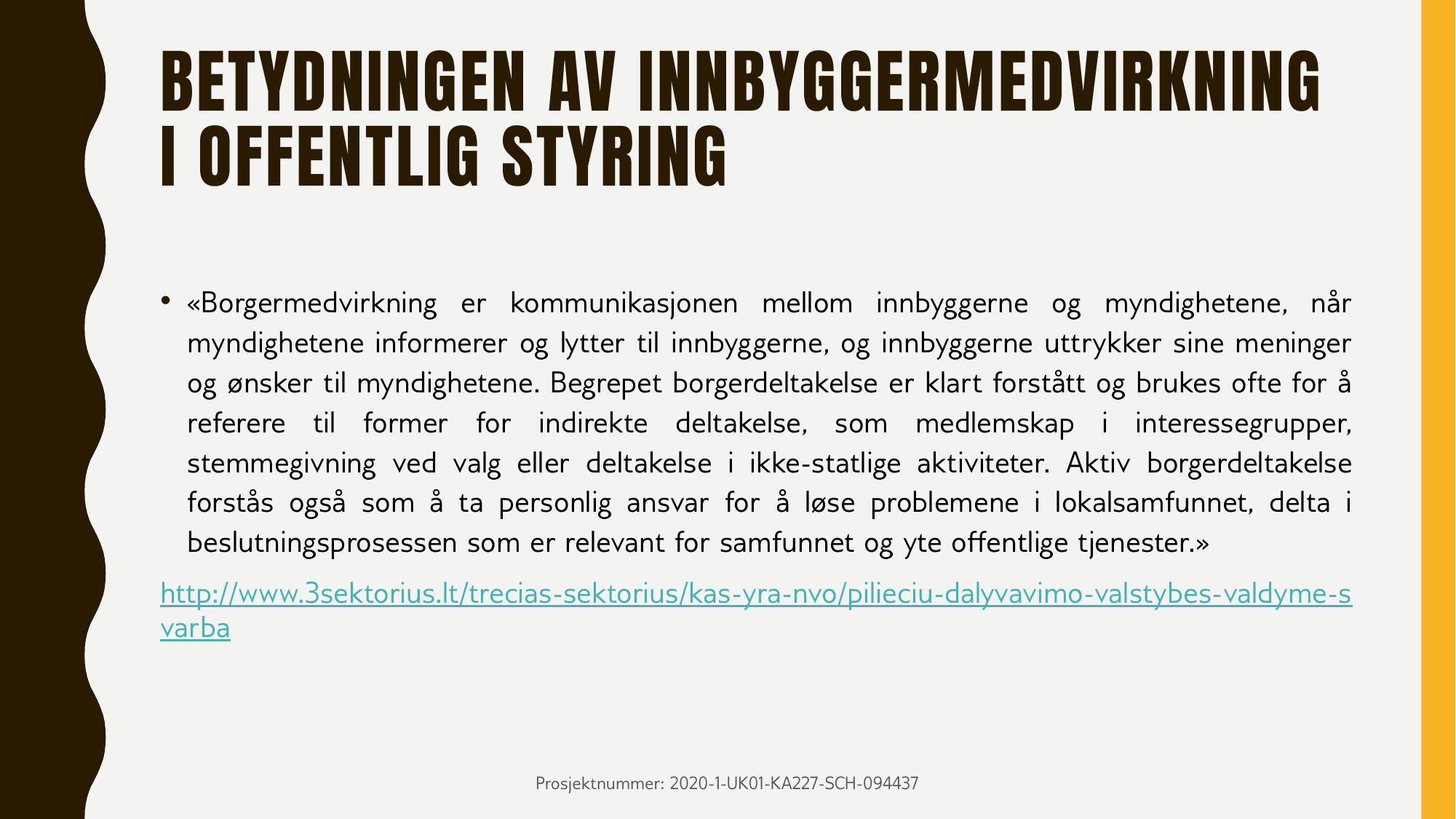

# Betydningen av innbyggermedvirkning i offentlig styring
«Borgermedvirkning er kommunikasjonen mellom innbyggerne og myndighetene, når myndighetene informerer og lytter til innbyggerne, og innbyggerne uttrykker sine meninger og ønsker til myndighetene. Begrepet borgerdeltakelse er klart forstått og brukes ofte for å referere til former for indirekte deltakelse, som medlemskap i interessegrupper, stemmegivning ved valg eller deltakelse i ikke-statlige aktiviteter. Aktiv borgerdeltakelse forstås også som å ta personlig ansvar for å løse problemene i lokalsamfunnet, delta i beslutningsprosessen som er relevant for samfunnet og yte offentlige tjenester.»
http://www.3sektorius.lt/trecias-sektorius/kas-yra-nvo/pilieciu-dalyvavimo-valstybes-valdyme-svarba

Prosjektnummer: 2020-1-UK01-KA227-SCH-094437